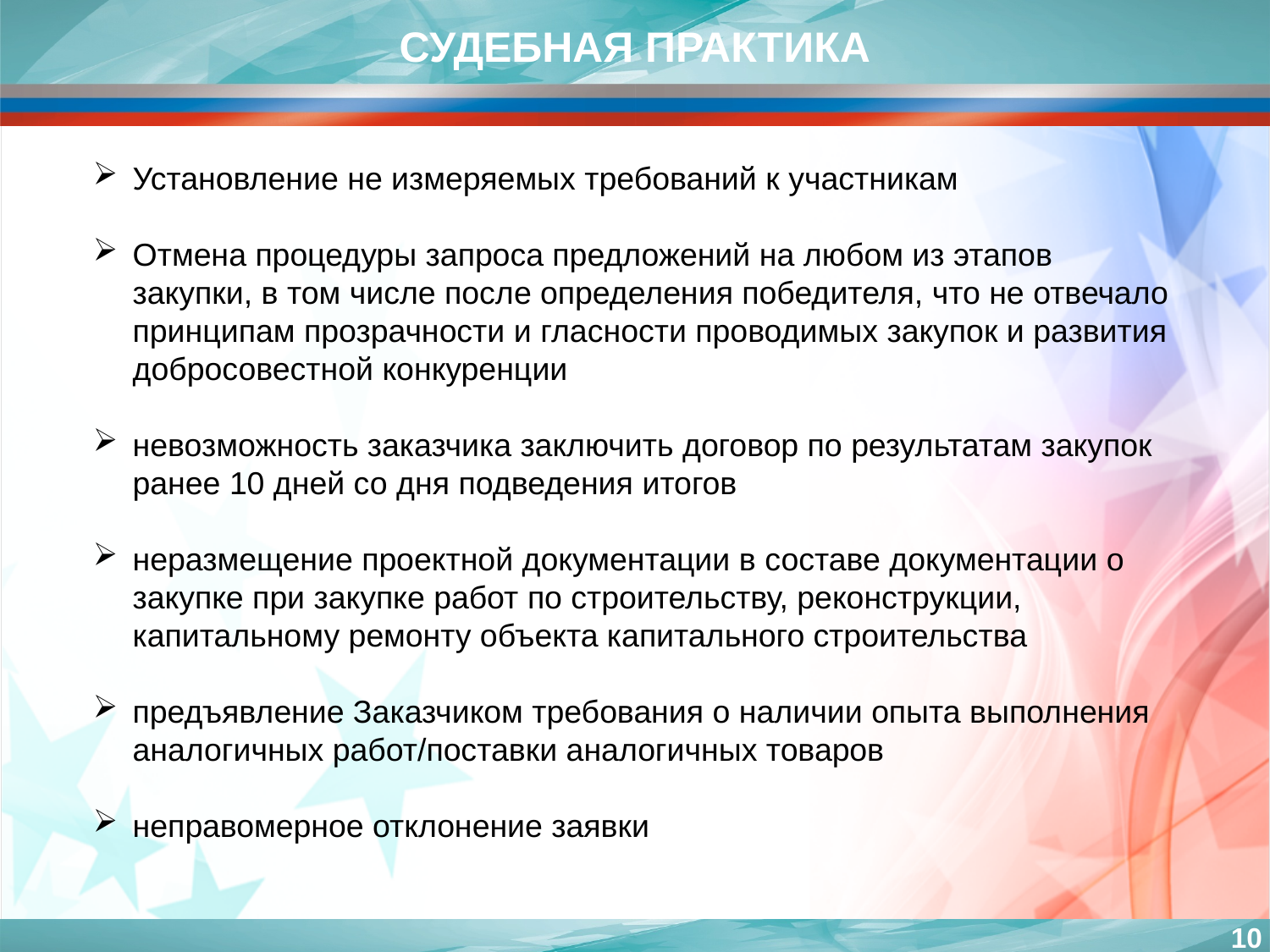

СУДЕБНАЯ ПРАКТИКА
Установление не измеряемых требований к участникам

Отмена процедуры запроса предложений на любом из этапов закупки, в том числе после определения победителя, что не отвечало принципам прозрачности и гласности проводимых закупок и развития добросовестной конкуренции

невозможность заказчика заключить договор по результатам закупок ранее 10 дней со дня подведения итогов

неразмещение проектной документации в составе документации о закупке при закупке работ по строительству, реконструкции, капитальному ремонту объекта капитального строительства

предъявление Заказчиком требования о наличии опыта выполнения аналогичных работ/поставки аналогичных товаров

неправомерное отклонение заявки
10